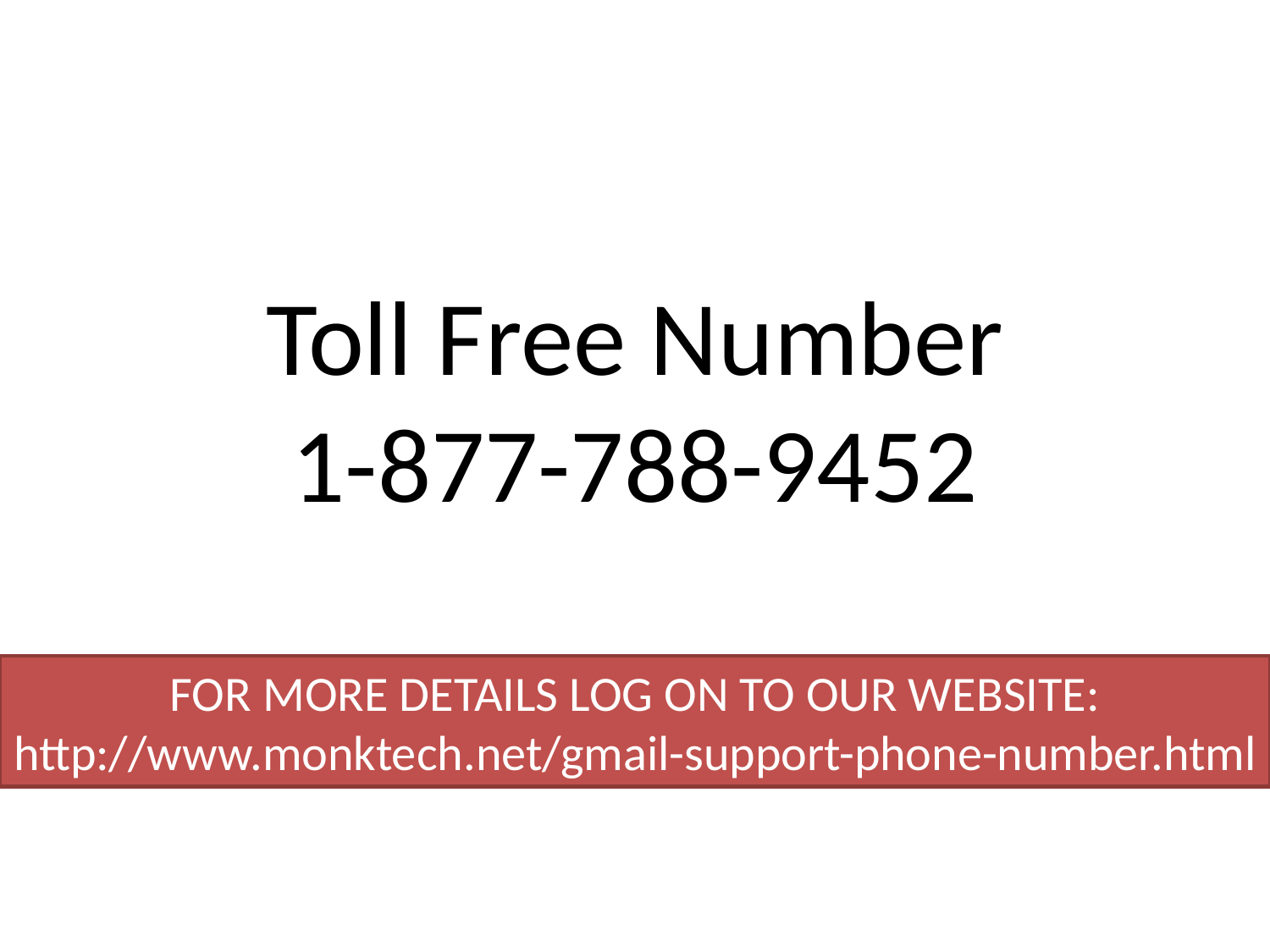

# Toll Free Number 1-877-788-9452
FOR MORE DETAILS LOG ON TO OUR WEBSITE:
http://www.monktech.net/gmail-support-phone-number.html